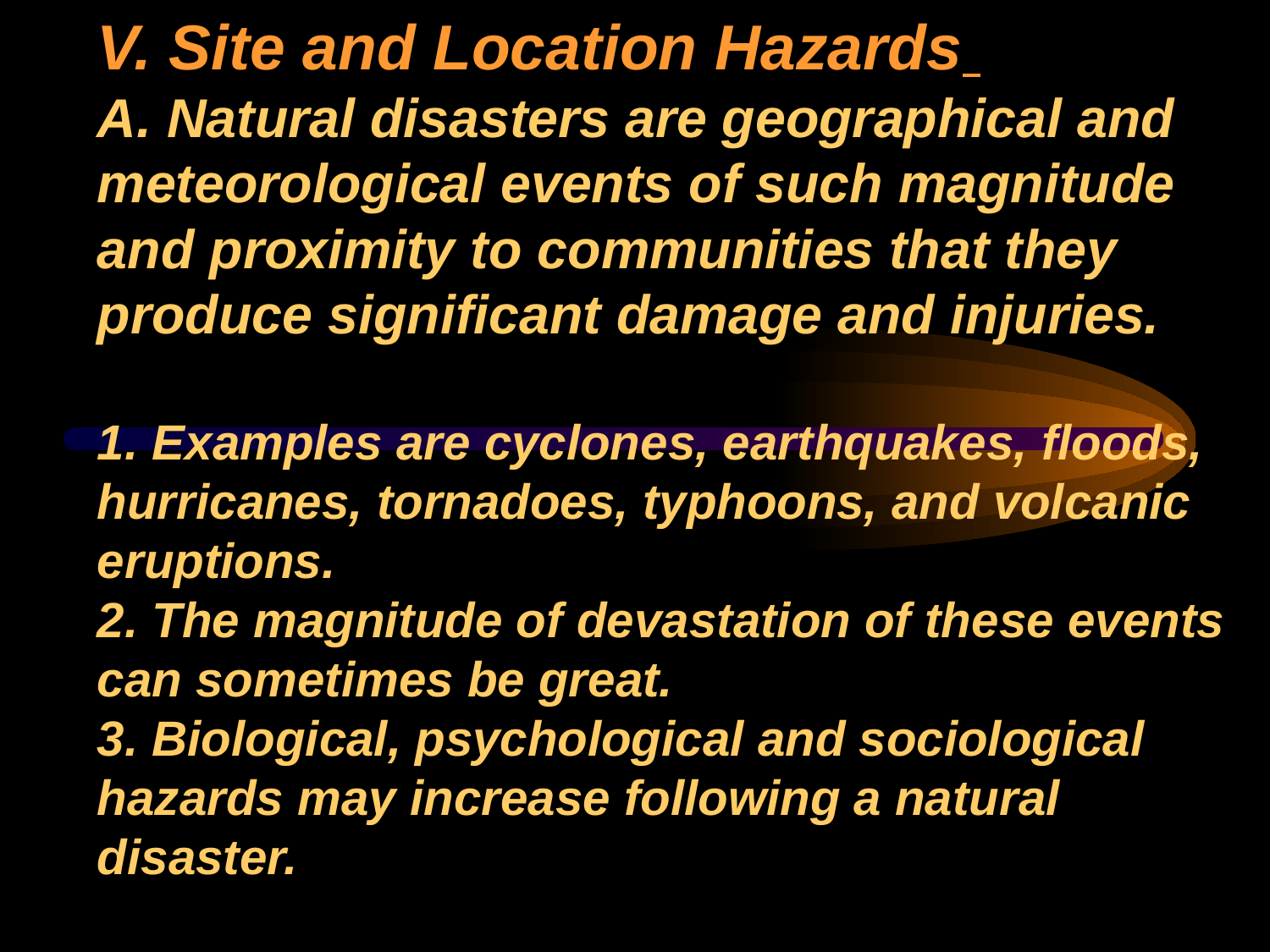

# V. Site and Location Hazards A. Natural disasters are geographical and meteorological events of such magnitude and proximity to communities that they produce significant damage and injuries. 1. Examples are cyclones, earthquakes, floods, hurricanes, tornadoes, typhoons, and volcanic eruptions. 2. The magnitude of devastation of these events can sometimes be great. 3. Biological, psychological and sociological hazards may increase following a natural disaster.